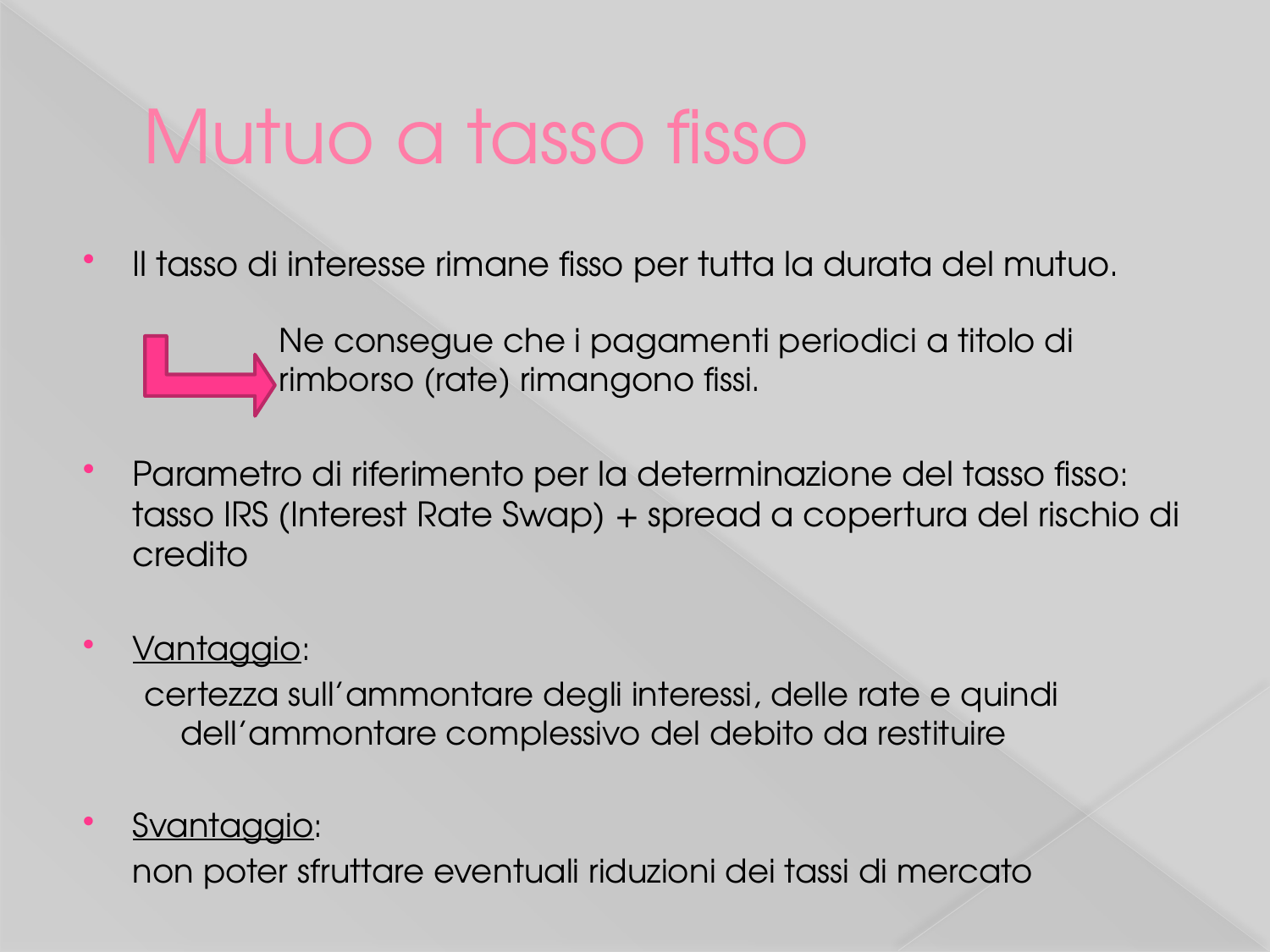

# Mutuo a tasso fisso
Il tasso di interesse rimane fisso per tutta la durata del mutuo.

	Ne consegue che i pagamenti periodici a titolo di rimborso (rate) rimangono fissi.

Parametro di riferimento per la determinazione del tasso fisso: tasso IRS (Interest Rate Swap) + spread a copertura del rischio di credito

Vantaggio:
certezza sull’ammontare degli interessi, delle rate e quindi dell’ammontare complessivo del debito da restituire

Svantaggio:
	non poter sfruttare eventuali riduzioni dei tassi di mercato